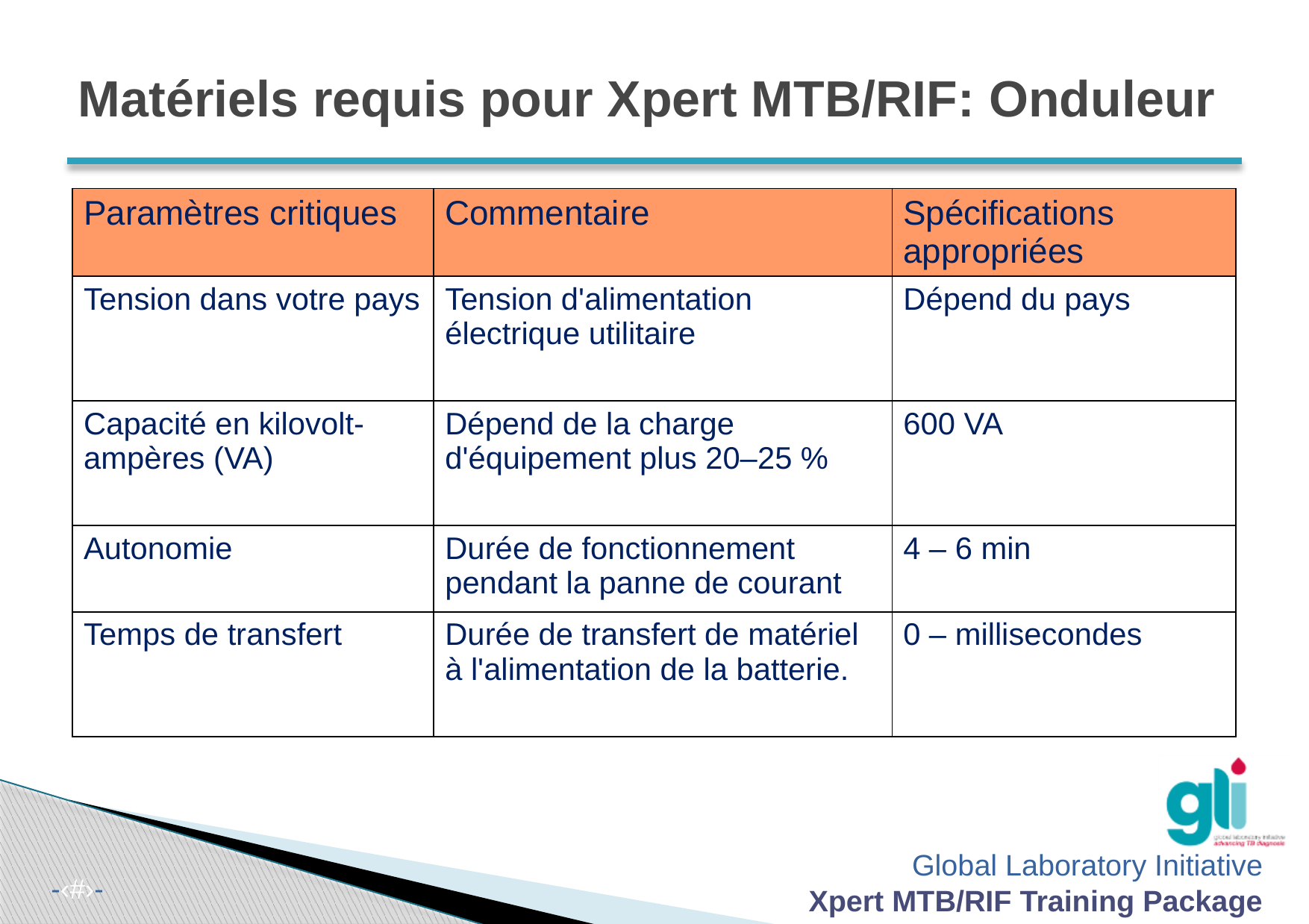

# Matériels requis pour Xpert MTB/RIF: Onduleur
| Paramètres critiques | Commentaire | Spécifications appropriées |
| --- | --- | --- |
| Tension dans votre pays | Tension d'alimentation électrique utilitaire | Dépend du pays |
| Capacité en kilovolt-ampères (VA) | Dépend de la charge d'équipement plus 20–25 % | 600 VA |
| Autonomie | Durée de fonctionnement pendant la panne de courant | 4 – 6 min |
| Temps de transfert | Durée de transfert de matériel à l'alimentation de la batterie. | 0 – millisecondes |